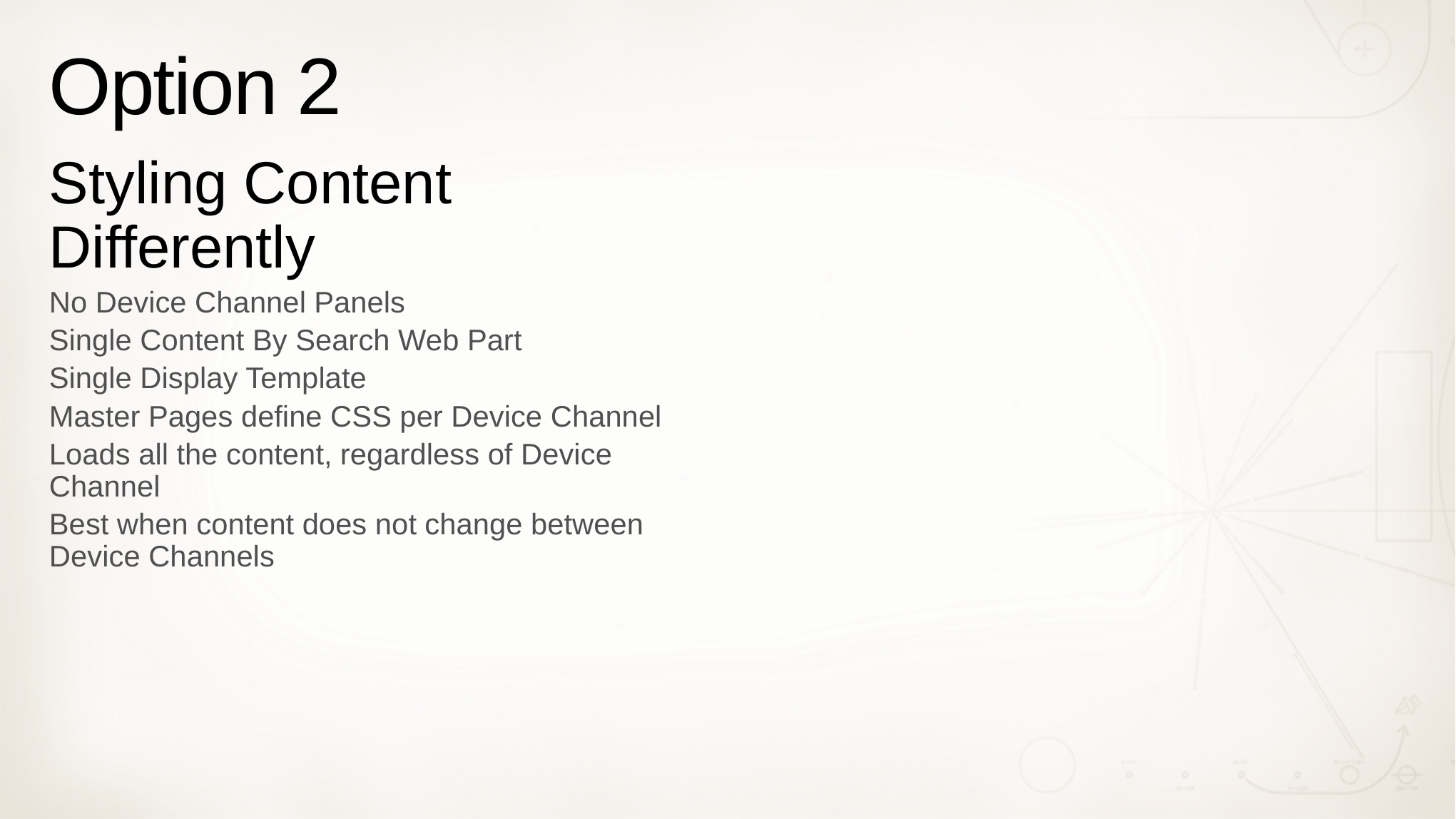

# Option 2
Styling Content Differently
No Device Channel Panels
Single Content By Search Web Part
Single Display Template
Master Pages define CSS per Device Channel
Loads all the content, regardless of Device Channel
Best when content does not change between Device Channels